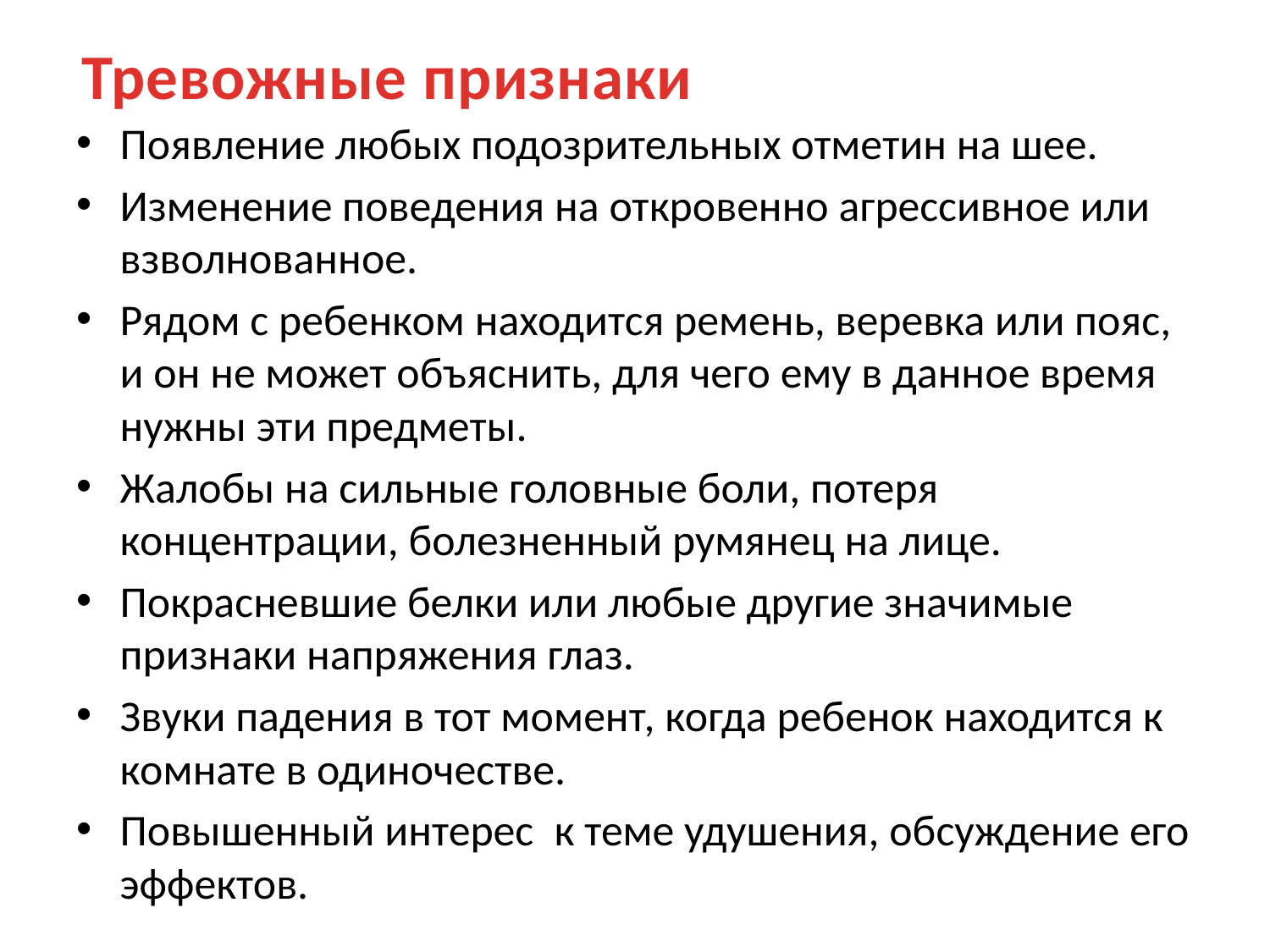

Тревожные признаки
Появление любых подозрительных отметин на шее.
Изменение поведения на откровенно агрессивное или взволнованное.
Рядом с ребенком находится ремень, веревка или пояс, и он не может объяснить, для чего ему в данное время нужны эти предметы.
Жалобы на сильные головные боли, потеря концентрации, болезненный румянец на лице.
Покрасневшие белки или любые другие значимые признаки напряжения глаз.
Звуки падения в тот момент, когда ребенок находится к комнате в одиночестве.
Повышенный интерес  к теме удушения, обсуждение его эффектов.